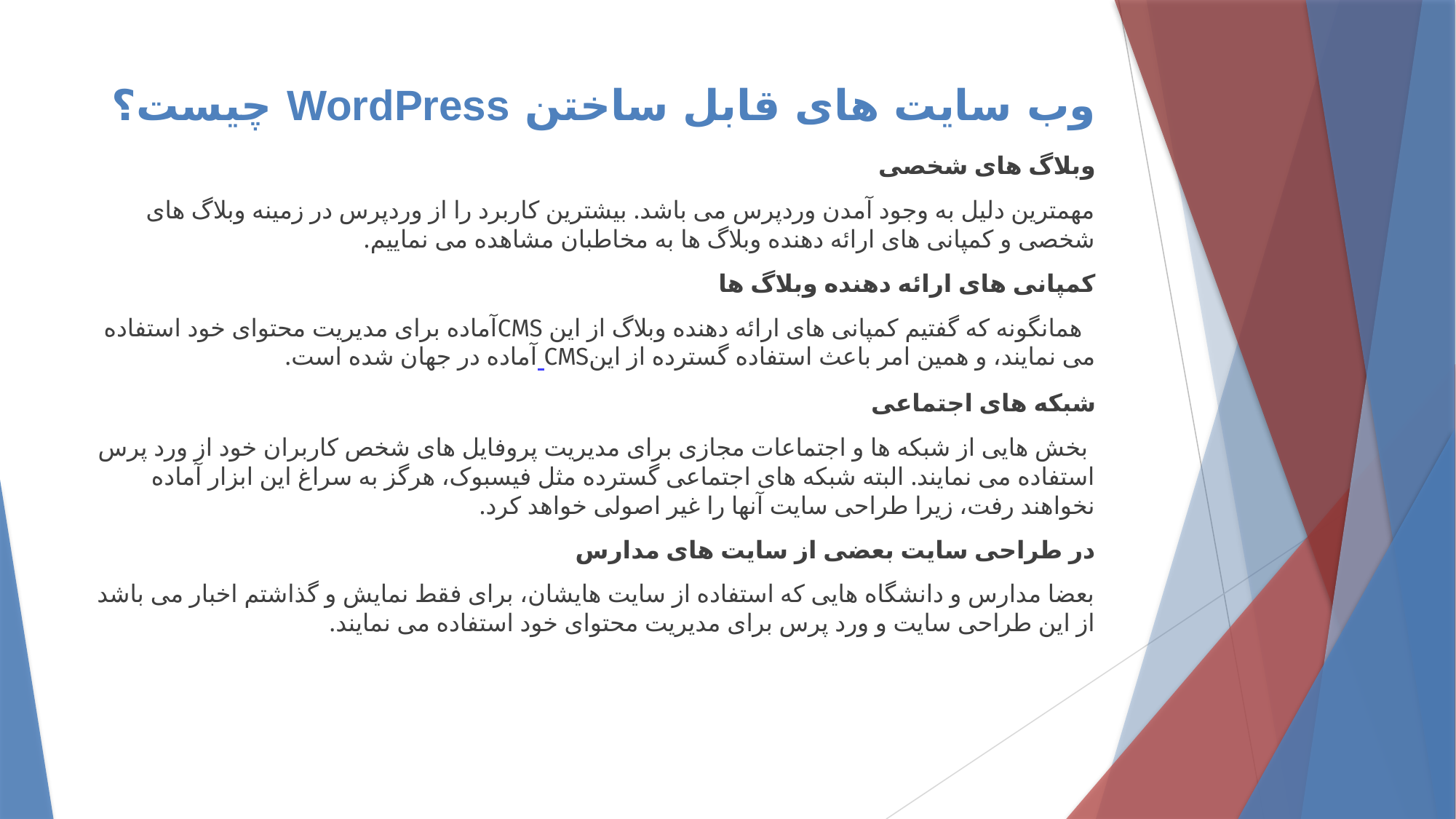

# وب سایت های قابل ساختن WordPress چیست؟
وبلاگ های شخصی
مهمترین دلیل به وجود آمدن وردپرس می باشد. بیشترین کاربرد را از وردپرس در زمینه وبلاگ های شخصی و کمپانی های ارائه دهنده وبلاگ ها به مخاطبان مشاهده می نماییم.
کمپانی های ارائه دهنده وبلاگ ها
  همانگونه که گفتیم کمپانی های ارائه دهنده وبلاگ از این CMSآماده برای مدیریت محتوای خود استفاده می نمایند، و همین امر باعث استفاده گسترده از این CMSآماده در جهان شده است.
شبکه های اجتماعی
 بخش هایی از شبکه ها و اجتماعات مجازی برای مدیریت پروفایل های شخص کاربران خود از ورد پرس استفاده می نمایند. البته شبکه های اجتماعی گسترده مثل فیسبوک، هرگز به سراغ این ابزار آماده نخواهند رفت، زیرا طراحی سایت آنها را غیر اصولی خواهد کرد.
در طراحی سایت بعضی از سایت های مدارس
بعضا مدارس و دانشگاه هایی که استفاده از سایت هایشان، برای فقط نمایش و گذاشتم اخبار می باشد از این طراحی سایت و ورد پرس برای مدیریت محتوای خود استفاده می نمایند.